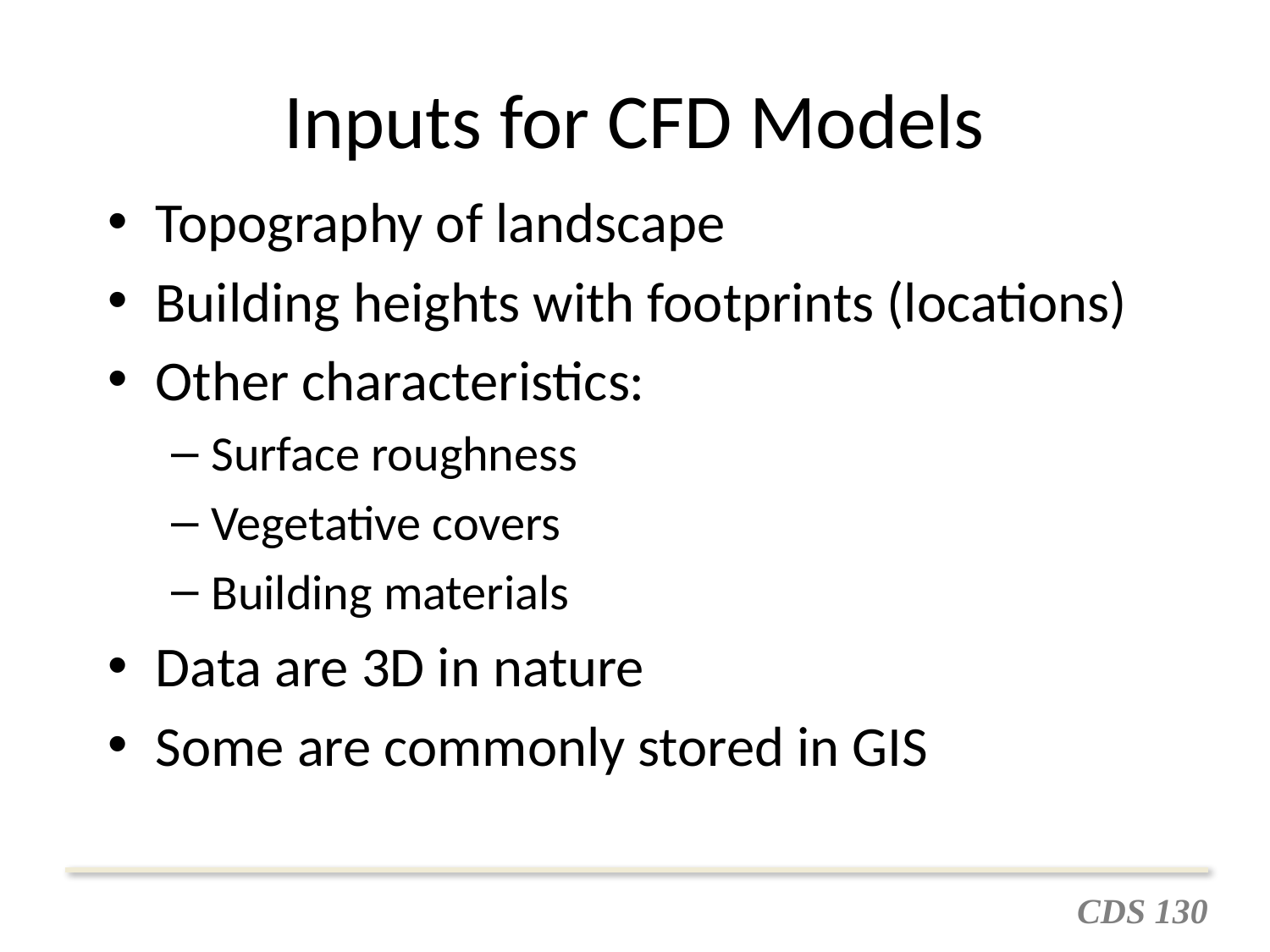

# Inputs for CFD Models
Topography of landscape
Building heights with footprints (locations)
Other characteristics:
Surface roughness
Vegetative covers
Building materials
Data are 3D in nature
Some are commonly stored in GIS